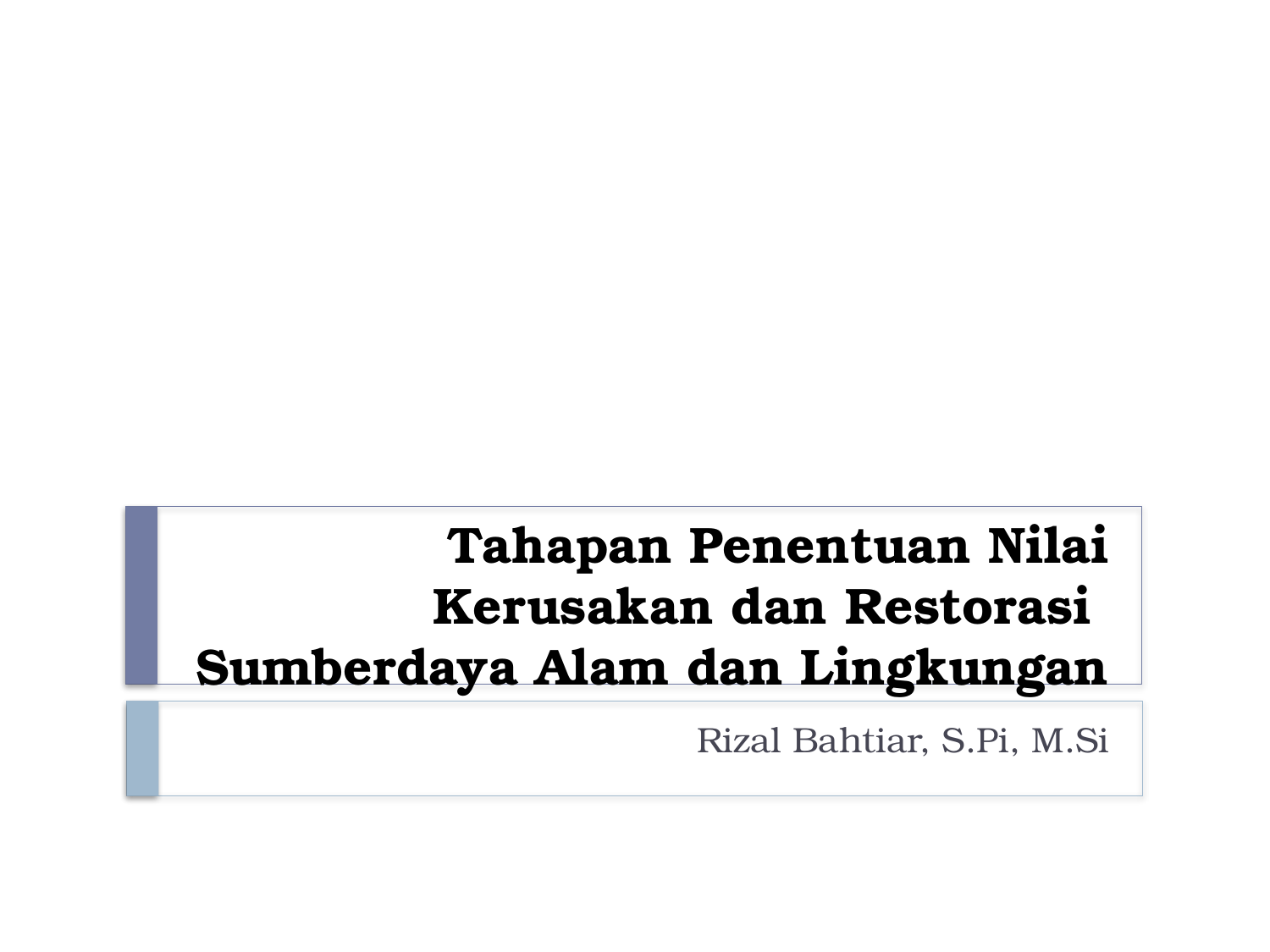

# Tahapan Penentuan Nilai Kerusakan dan Restorasi  Sumberdaya Alam dan Lingkungan
Rizal Bahtiar, S.Pi, M.Si